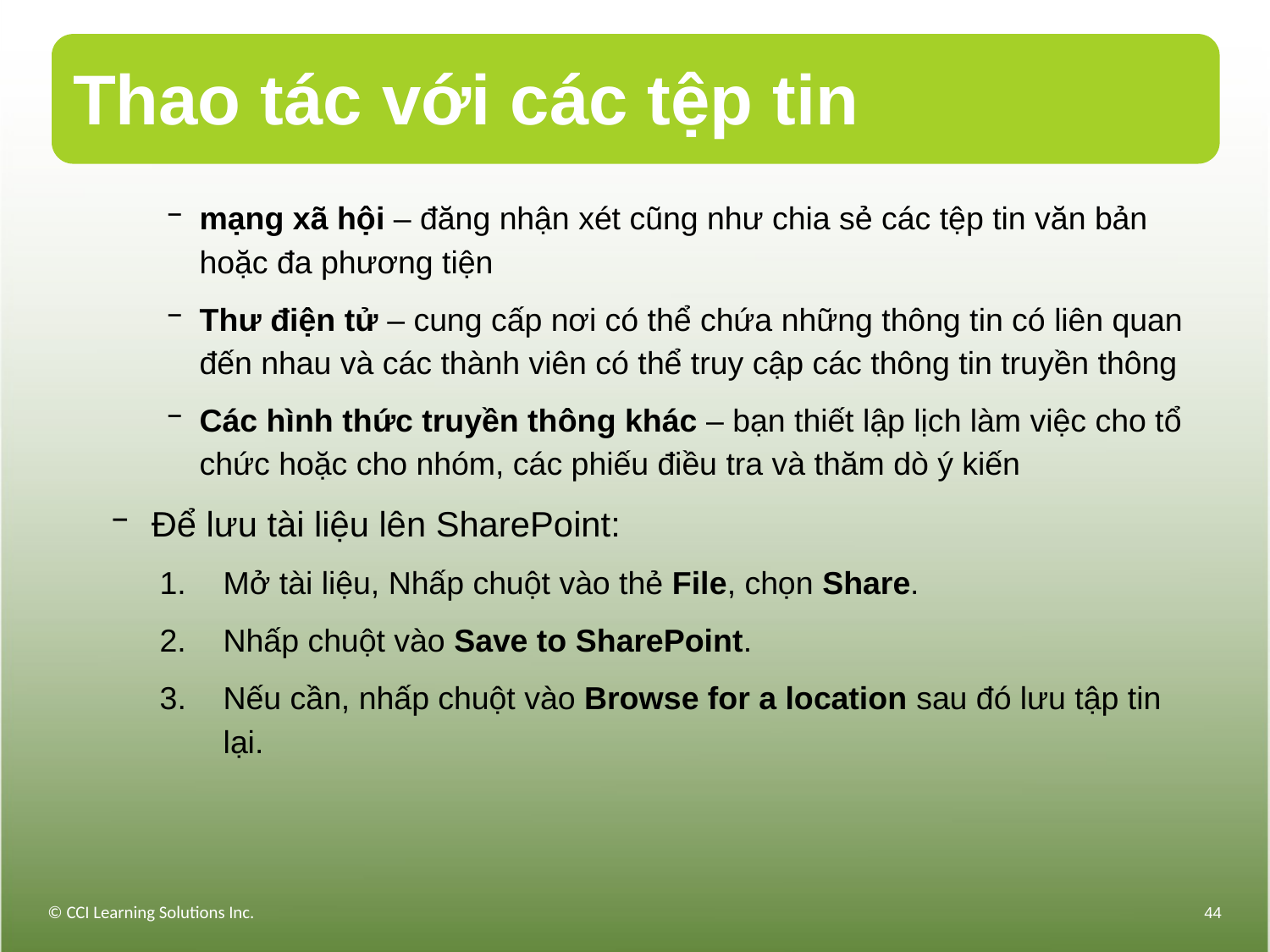

# Thao tác với các tệp tin
mạng xã hội – đăng nhận xét cũng như chia sẻ các tệp tin văn bản hoặc đa phương tiện
Thư điện tử – cung cấp nơi có thể chứa những thông tin có liên quan đến nhau và các thành viên có thể truy cập các thông tin truyền thông
Các hình thức truyền thông khác – bạn thiết lập lịch làm việc cho tổ chức hoặc cho nhóm, các phiếu điều tra và thăm dò ý kiến
Để lưu tài liệu lên SharePoint:
1.	Mở tài liệu, Nhấp chuột vào thẻ File, chọn Share.
2.	Nhấp chuột vào Save to SharePoint.
Nếu cần, nhấp chuột vào Browse for a location sau đó lưu tập tin lại.

© CCI Learning Solutions Inc.
44